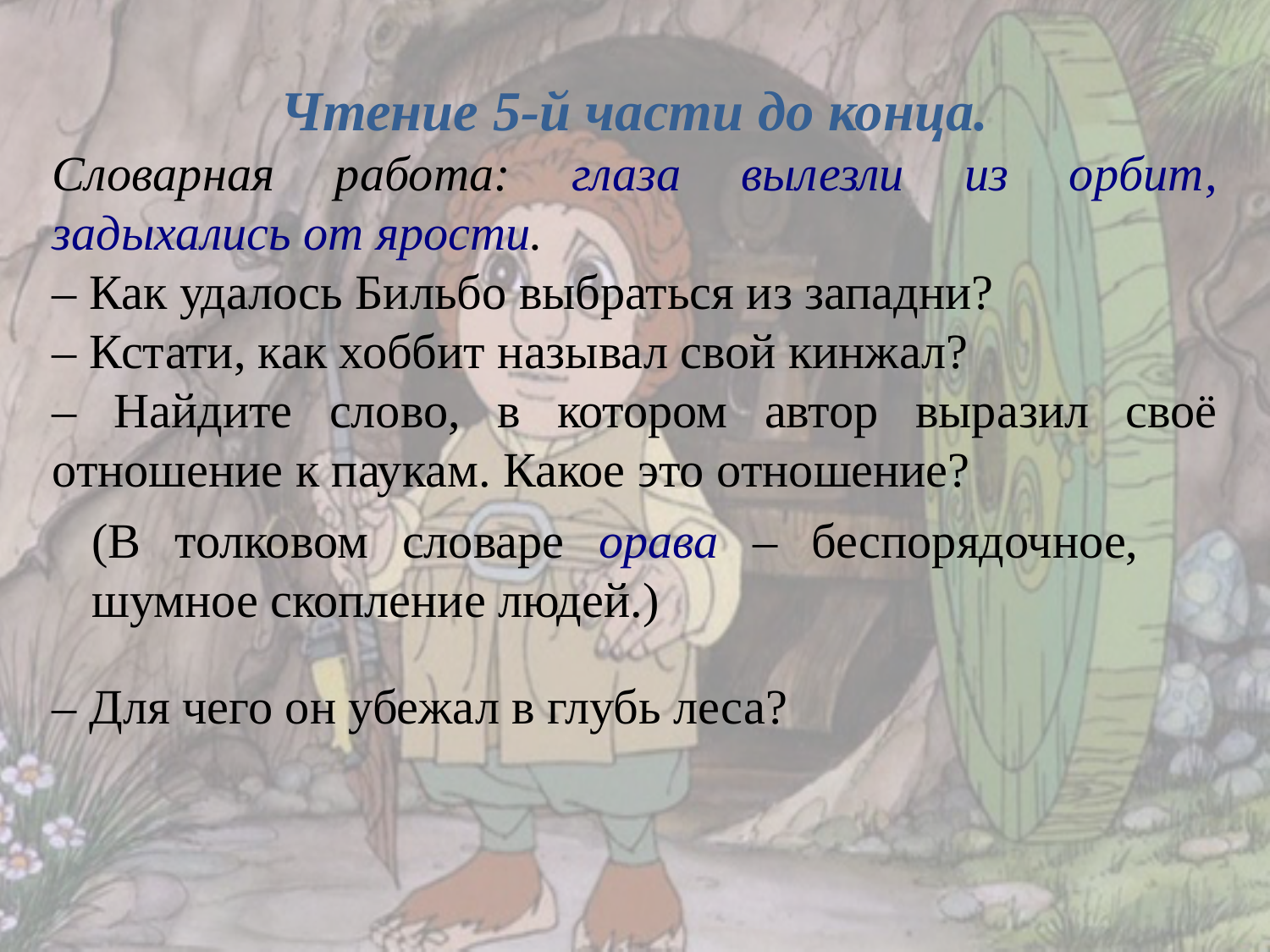

Чтение 5-й части до конца.
Словарная работа: глаза вылезли из орбит, задыхались от ярости.
– Как удалось Бильбо выбраться из западни?
– Кстати, как хоббит называл свой кинжал?
– Найдите слово, в котором автор выразил своё отношение к паукам. Какое это отношение?

– Для чего он убежал в глубь леса?
(В толковом словаре орава – беспорядочное, шумное скопление людей.)